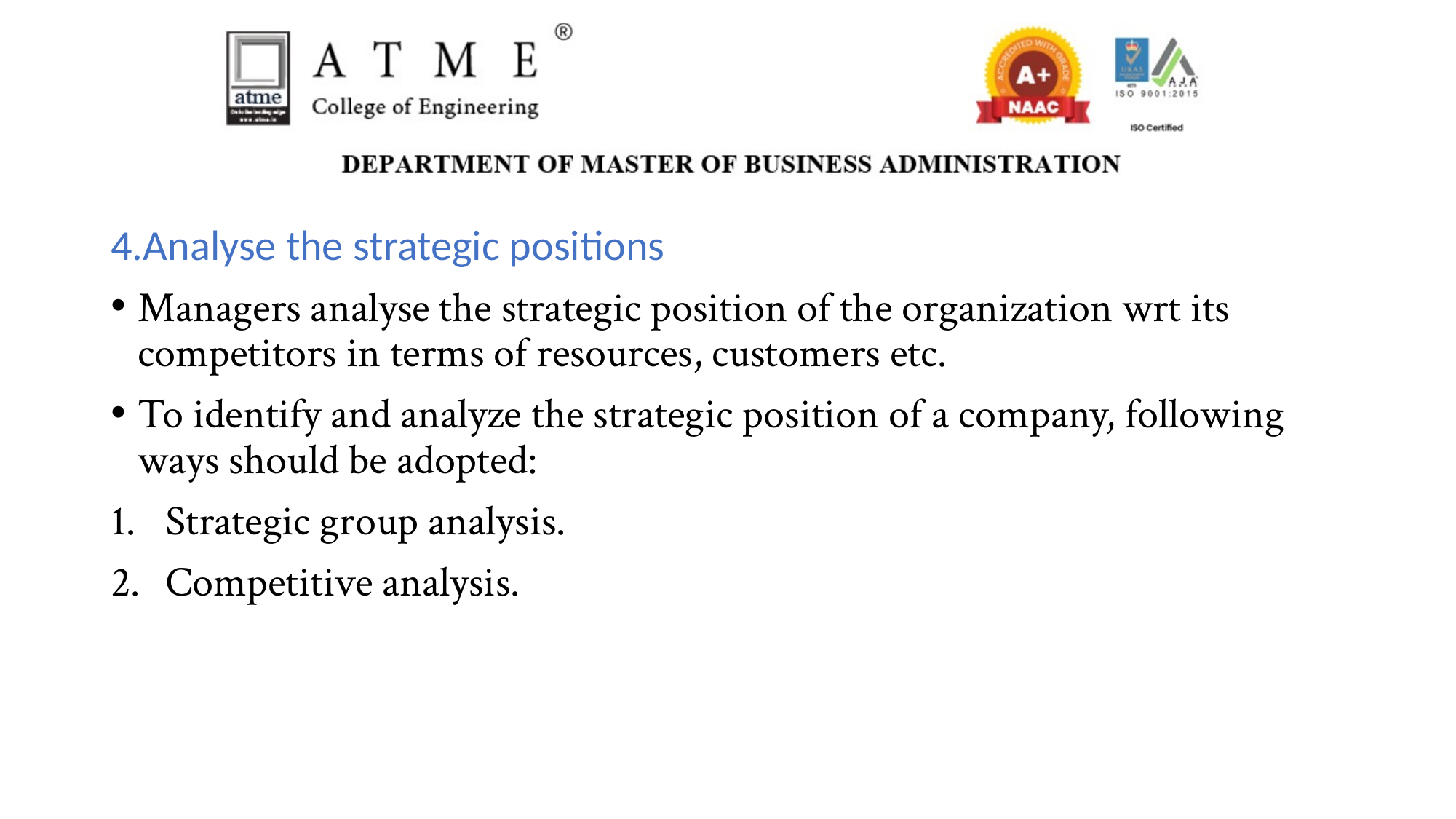

4.Analyse the strategic positions
Managers analyse the strategic position of the organization wrt its competitors in terms of resources, customers etc.
To identify and analyze the strategic position of a company, following ways should be adopted:
Strategic group analysis.
Competitive analysis.